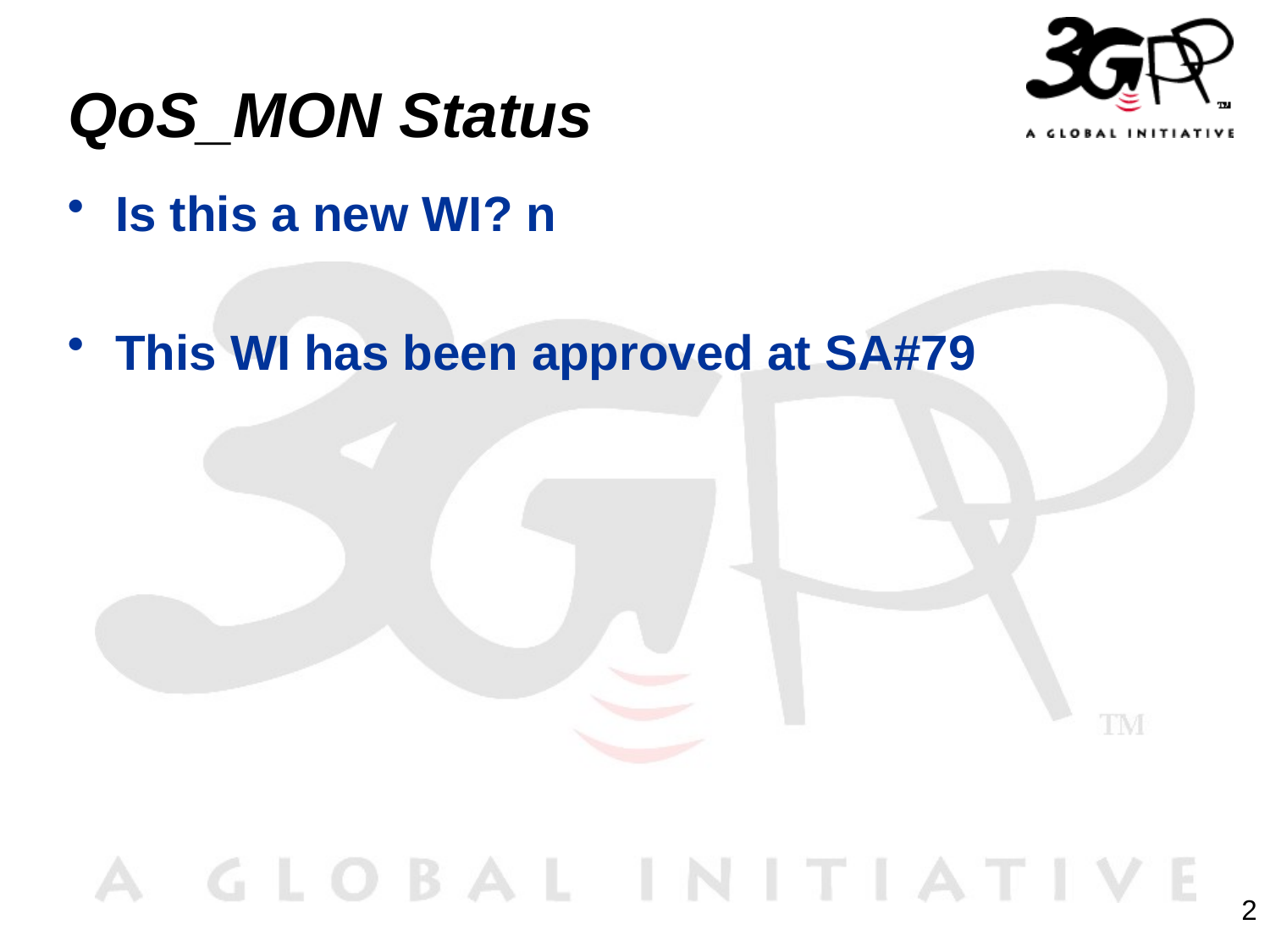

# QoS_MON Status
Is this a new WI? n

This WI has been approved at SA#79
2